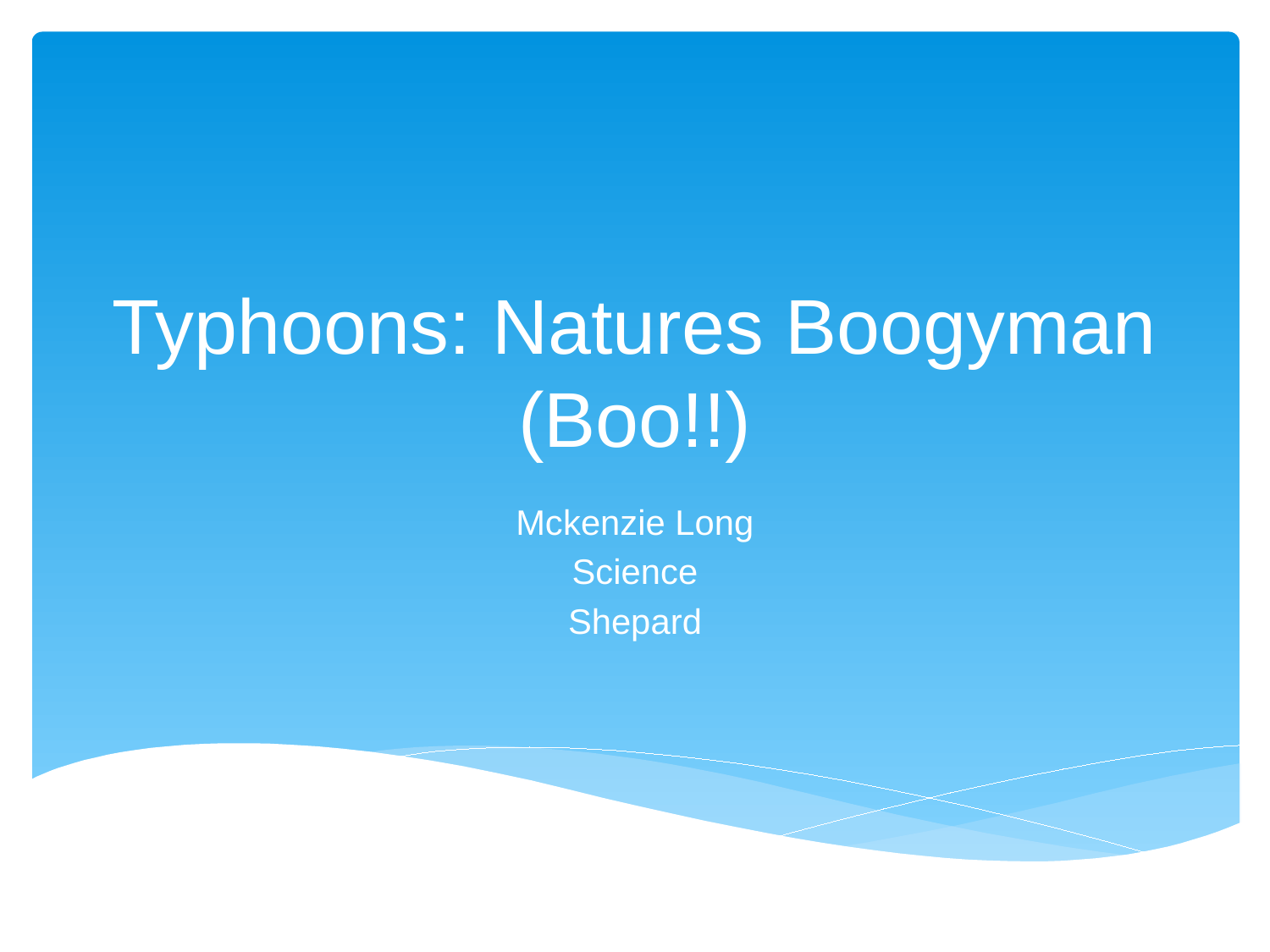

# Typhoons: Natures Boogyman (Boo!!)
Mckenzie Long
Science
Shepard